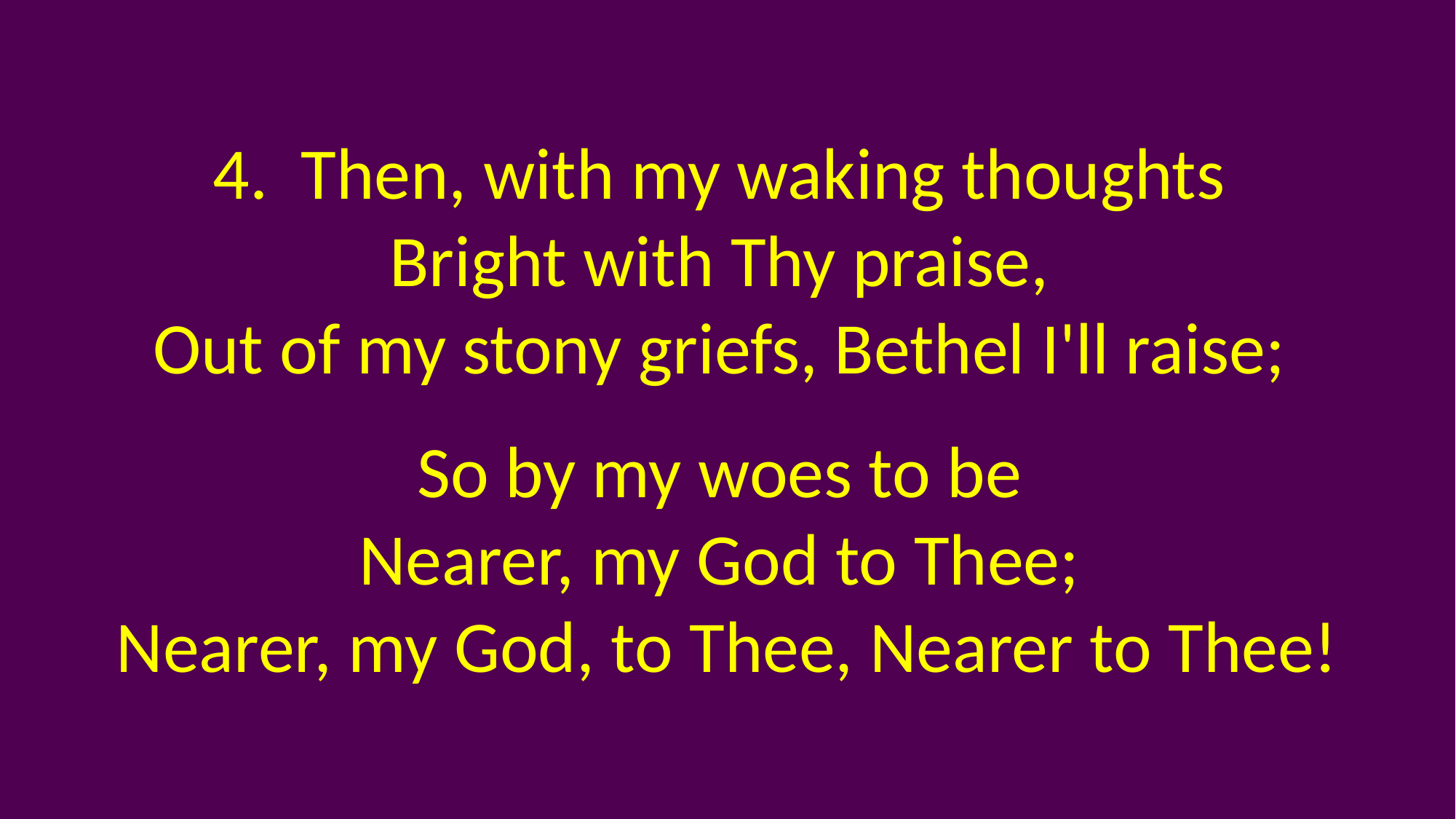

4.  Then, with my waking thoughts
Bright with Thy praise,
Out of my stony griefs, Bethel I'll raise;
So by my woes to be
Nearer, my God to Thee;
Nearer, my God, to Thee, Nearer to Thee!